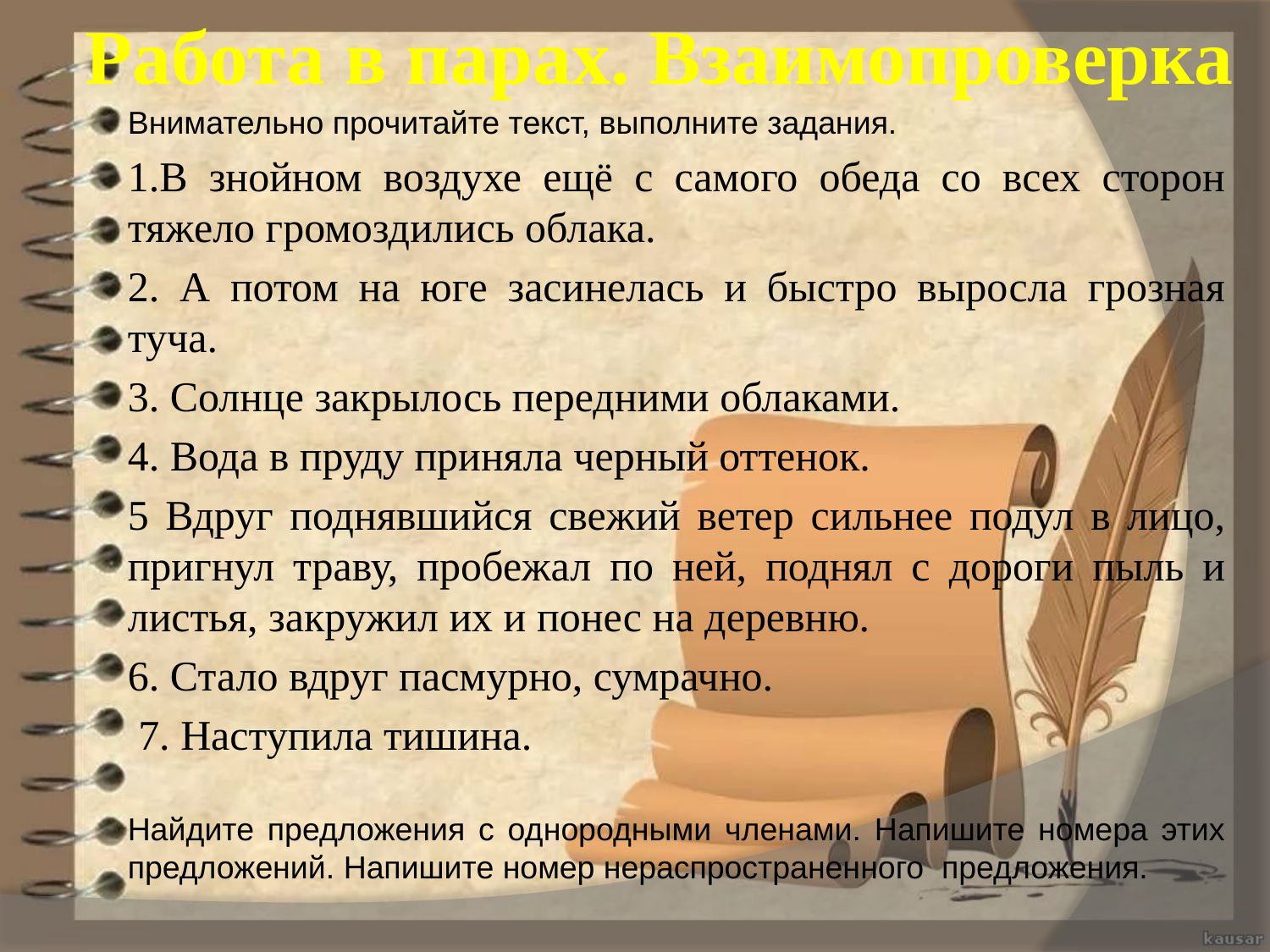

# Работа в парах. Взаимопроверка
Внимательно прочитайте текст, выполните задания.
1.В знойном воздухе ещё с самого обеда со всех сторон тяжело громоздились облака.
2. А потом на юге засинелась и быстро выросла грозная туча.
3. Солнце закрылось передними облаками.
4. Вода в пруду приняла черный оттенок.
5 Вдруг поднявшийся свежий ветер сильнее подул в лицо, пригнул траву, пробежал по ней, поднял с дороги пыль и листья, закружил их и понес на деревню.
6. Стало вдруг пасмурно, сумрачно.
 7. Наступила тишина.

Найдите предложения с однородными членами. Напишите номера этих предложений. Напишите номер нераспространенного  предложения.